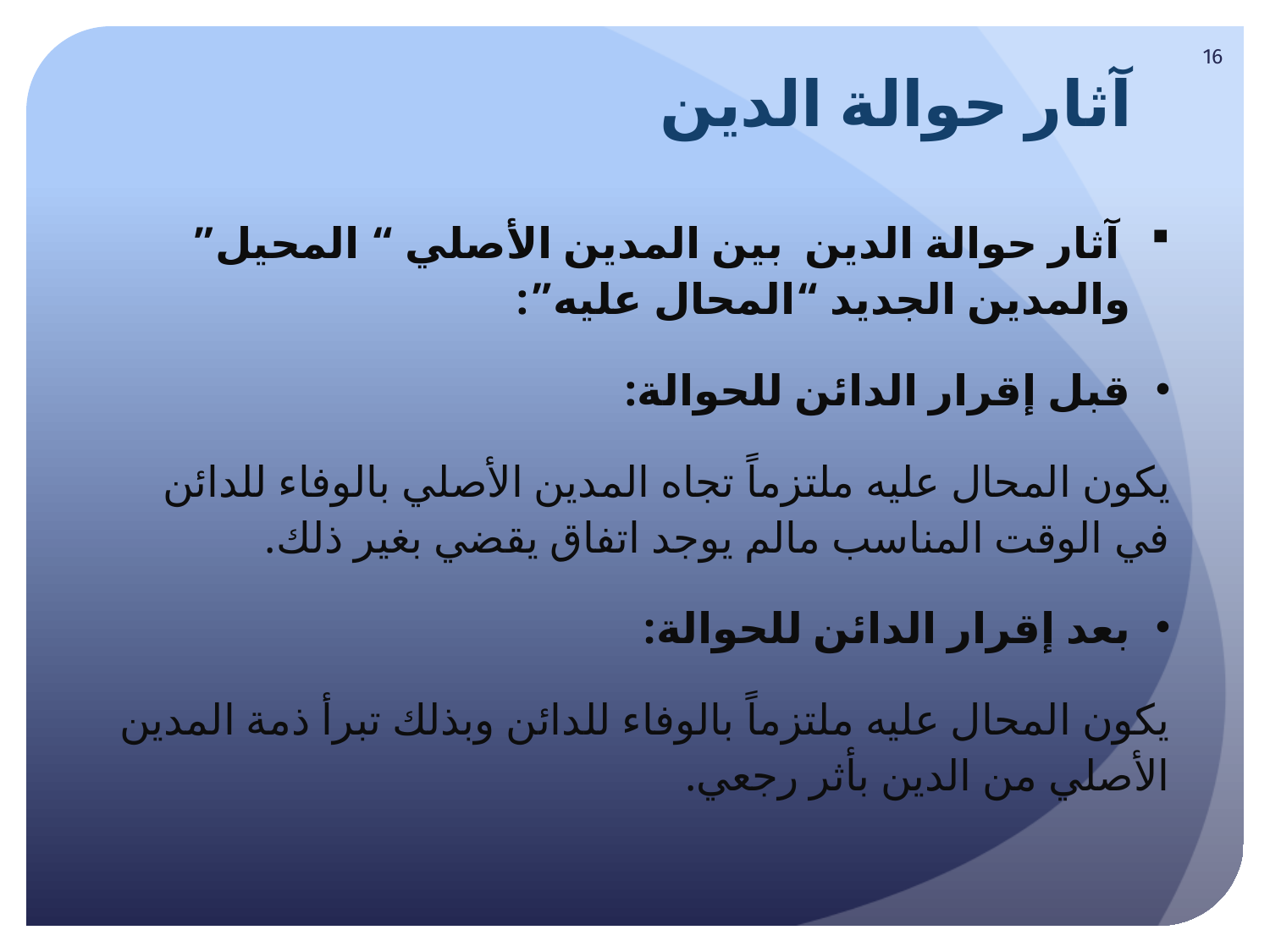

16
# آثار حوالة الدين
 آثار حوالة الدين  بين المدين الأصلي “ المحيل” والمدين الجديد “المحال عليه”:
قبل إقرار الدائن للحوالة:
يكون المحال عليه ملتزماً تجاه المدين الأصلي بالوفاء للدائن في الوقت المناسب مالم يوجد اتفاق يقضي بغير ذلك.
بعد إقرار الدائن للحوالة:
يكون المحال عليه ملتزماً بالوفاء للدائن وبذلك تبرأ ذمة المدين الأصلي من الدين بأثر رجعي.